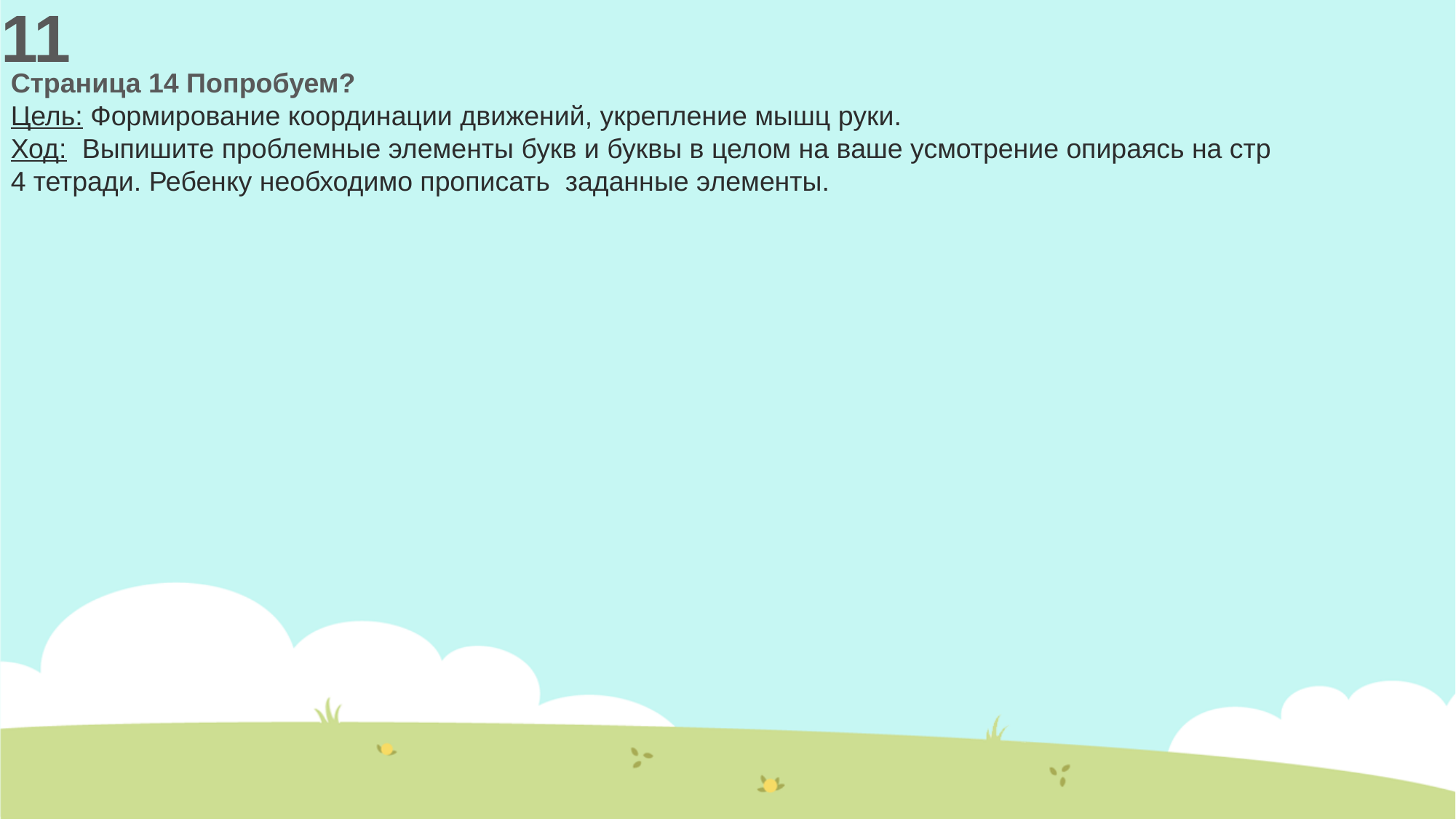

11
Страница 14 Попробуем?
Цель: Формирование координации движений, укрепление мышц руки.
Ход:  Выпишите проблемные элементы букв и буквы в целом на ваше усмотрение опираясь на стр 4 тетради. Ребенку необходимо прописать  заданные элементы.